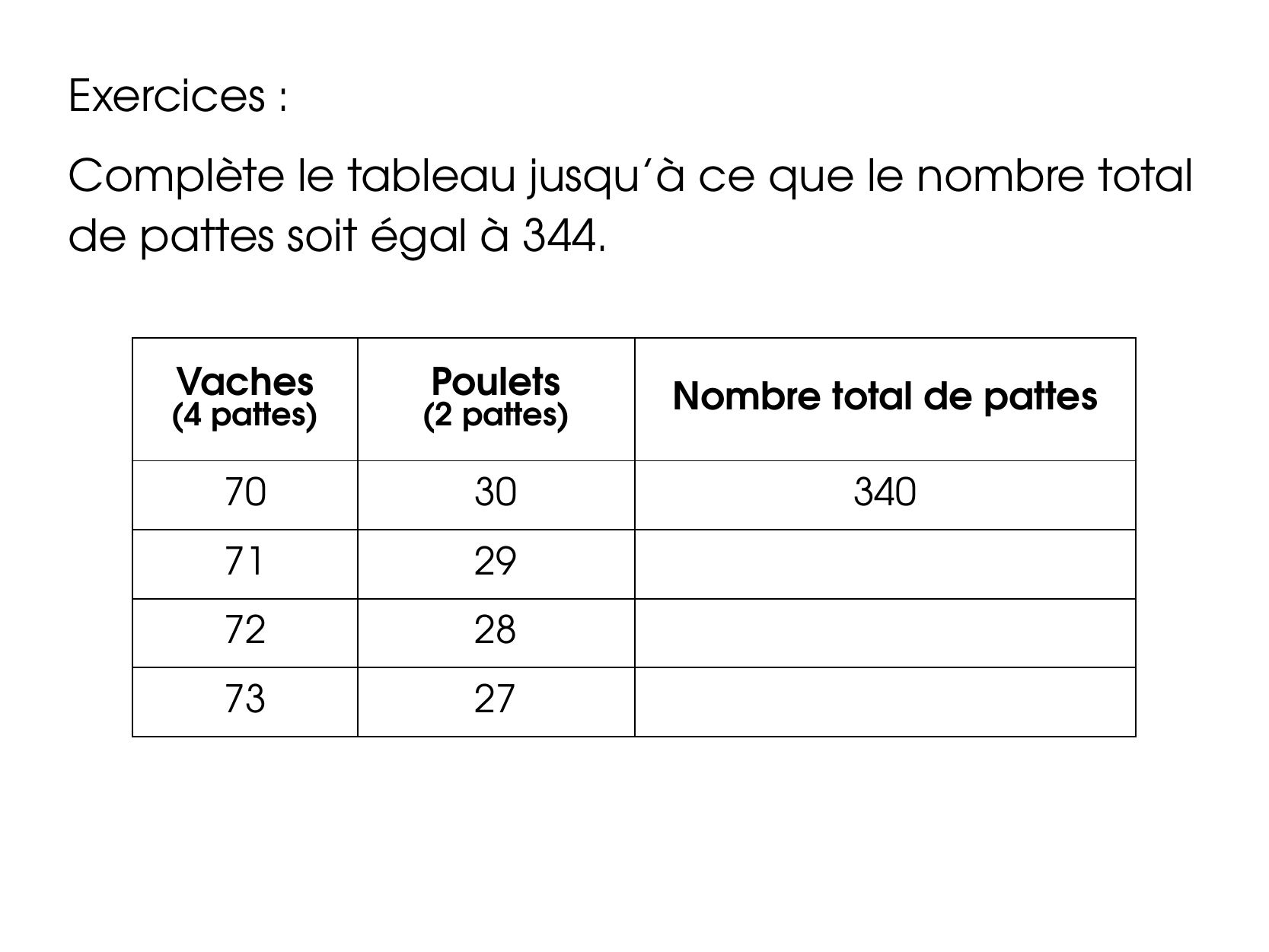

Exercices :
Complète le tableau jusqu’à ce que le nombre total de pattes soit égal à 344.
| Vaches (4 pattes) | Poulets (2 pattes) | Nombre total de pattes |
| --- | --- | --- |
| 70 | 30 | 340 |
| 71 | 29 |  |
| 72 | 28 |  |
| 73 | 27 |  |